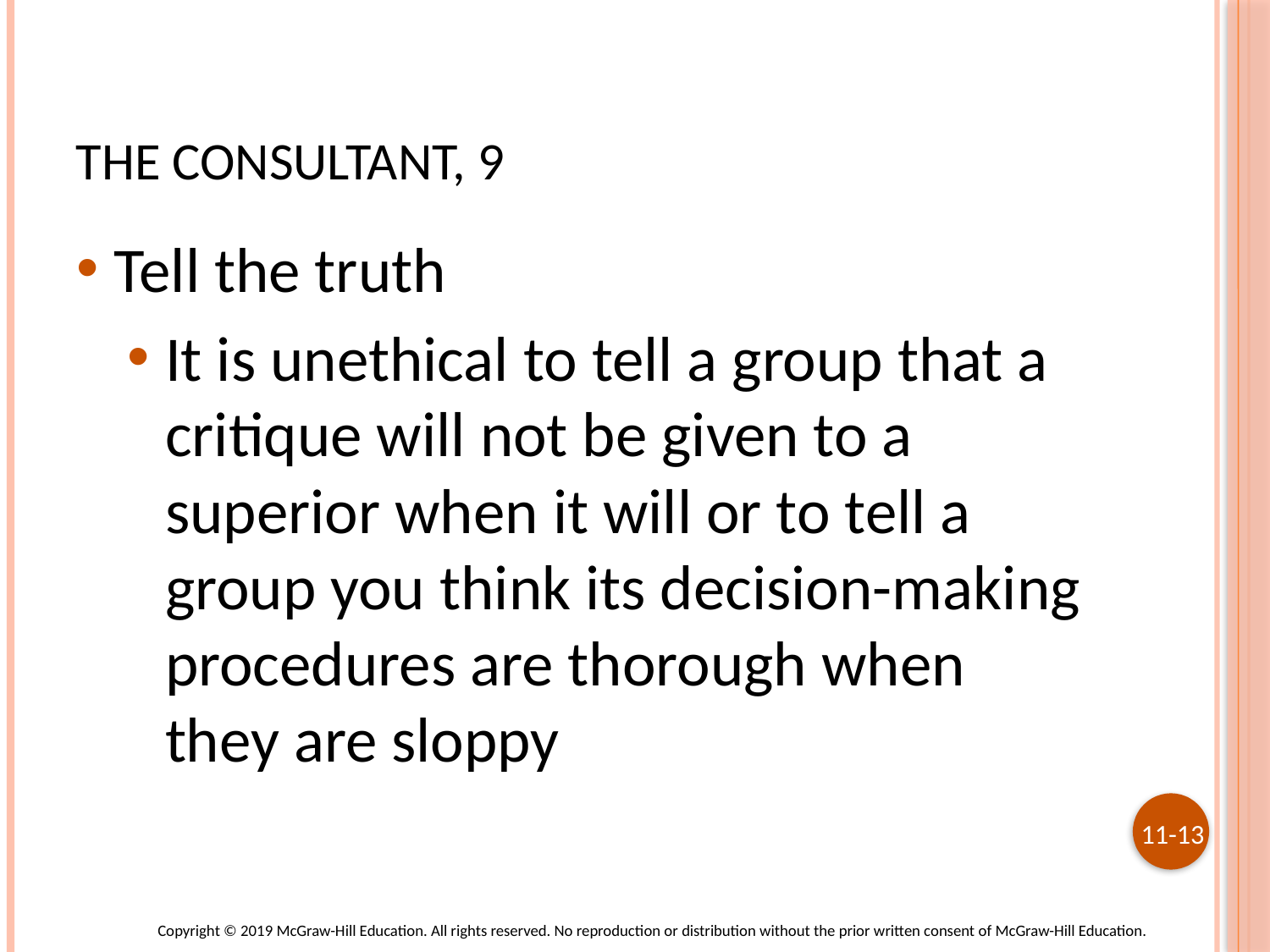

# The Consultant, 9
Tell the truth
It is unethical to tell a group that a critique will not be given to a superior when it will or to tell a group you think its decision-making procedures are thorough when they are sloppy